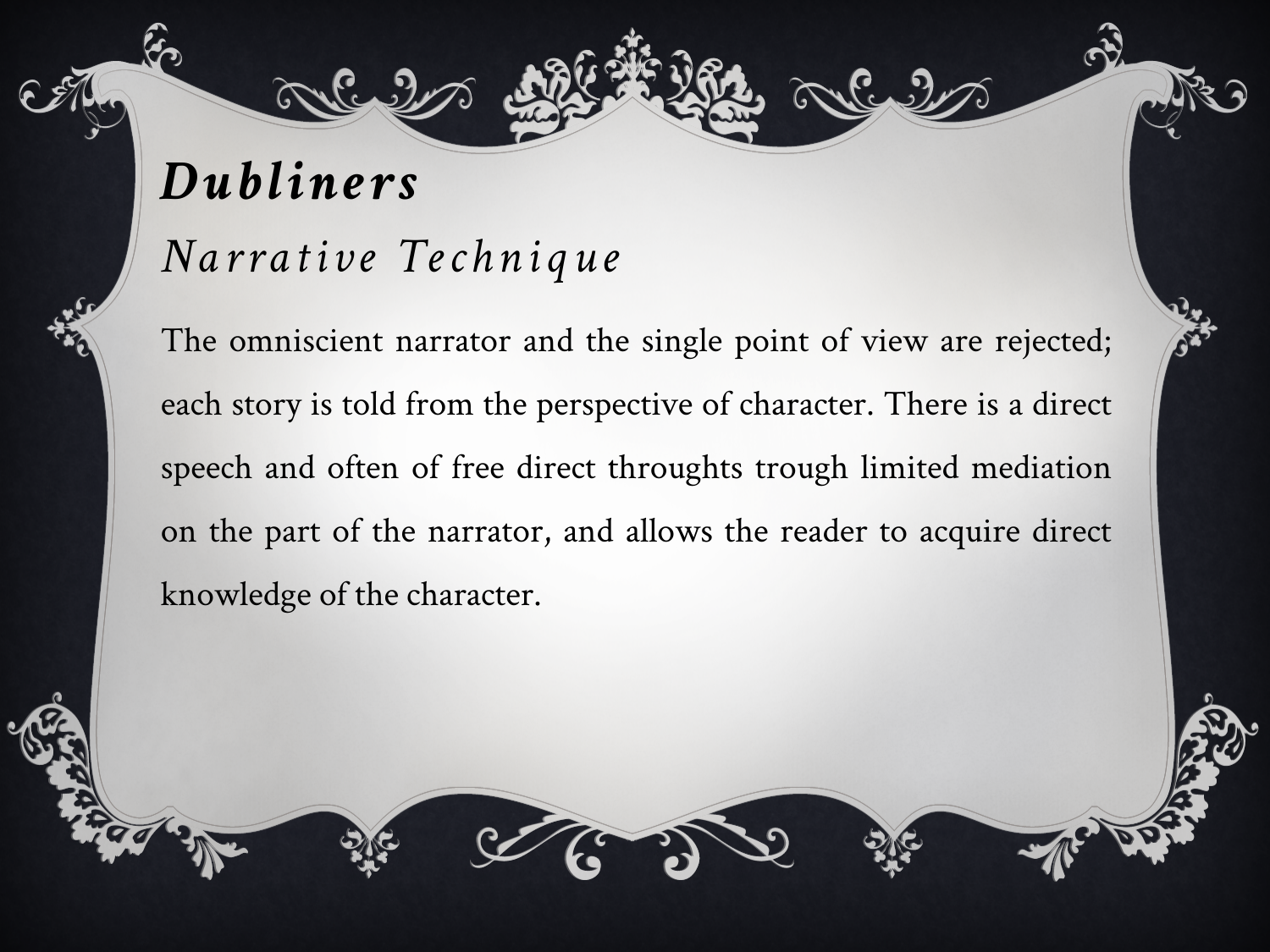

Dubliners
Narrative Technique
The omniscient narrator and the single point of view are rejected; each story is told from the perspective of character. There is a direct speech and often of free direct throughts trough limited mediation on the part of the narrator, and allows the reader to acquire direct knowledge of the character.